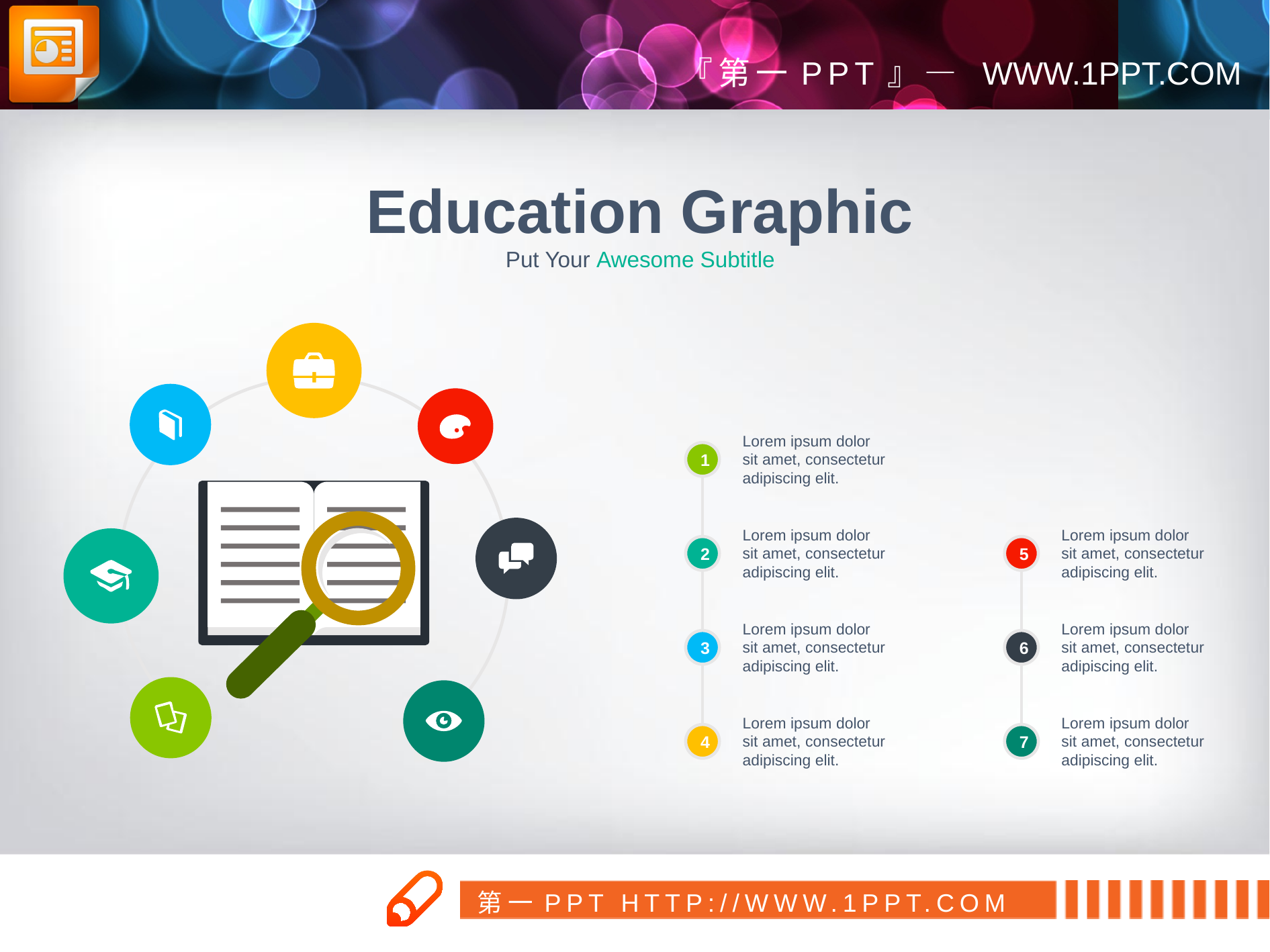

Education Graphic
Put Your Awesome Subtitle

Lorem ipsum dolor sit amet, consectetur adipiscing elit.
1
Lorem ipsum dolor sit amet, consectetur adipiscing elit.
Lorem ipsum dolor sit amet, consectetur adipiscing elit.
2
5
Lorem ipsum dolor sit amet, consectetur adipiscing elit.
Lorem ipsum dolor sit amet, consectetur adipiscing elit.
3
6
Lorem ipsum dolor sit amet, consectetur adipiscing elit.
Lorem ipsum dolor sit amet, consectetur adipiscing elit.
4
7